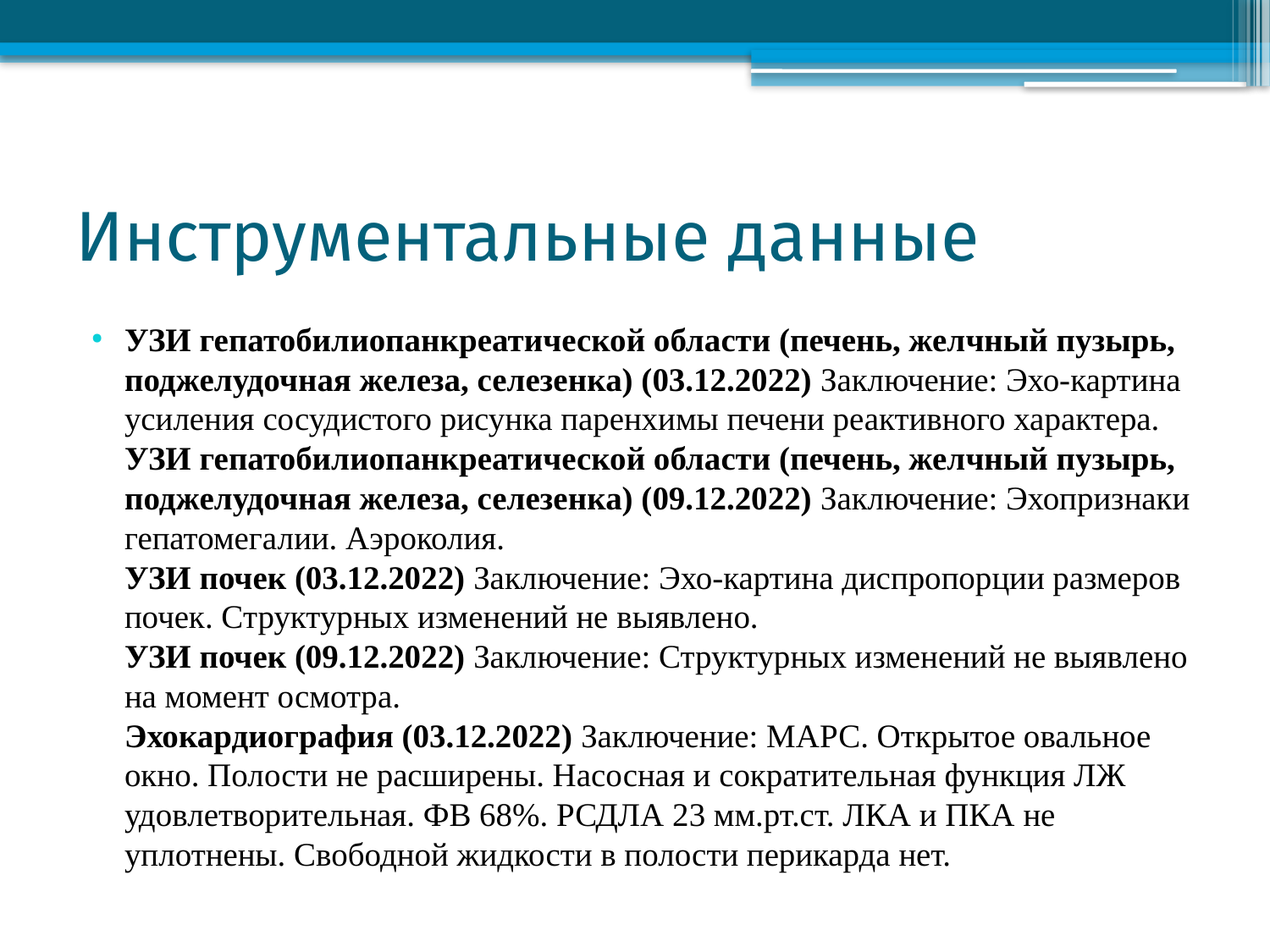

# Инструментальные данные
УЗИ гепатобилиопанкреатической области (печень, желчный пузырь, поджелудочная железа, селезенка) (03.12.2022) Заключение: Эхо-картина усиления сосудистого рисунка паренхимы печени реактивного характера. 
УЗИ гепатобилиопанкреатической области (печень, желчный пузырь, поджелудочная железа, селезенка) (09.12.2022) Заключение: Эхопризнаки гепатомегалии. Аэроколия.
УЗИ почек (03.12.2022) Заключение: Эхо-картина диспропорции размеров почек. Структурных изменений не выявлено.
УЗИ почек (09.12.2022) Заключение: Структурных изменений не выявлено на момент осмотра.
Эхокардиография (03.12.2022) Заключение: МАРС. Открытое овальное окно. Полости не расширены. Насосная и сократительная функция ЛЖ удовлетворительная. ФВ 68%. РСДЛА 23 мм.рт.ст. ЛКА и ПКА не уплотнены. Свободной жидкости в полости перикарда нет.